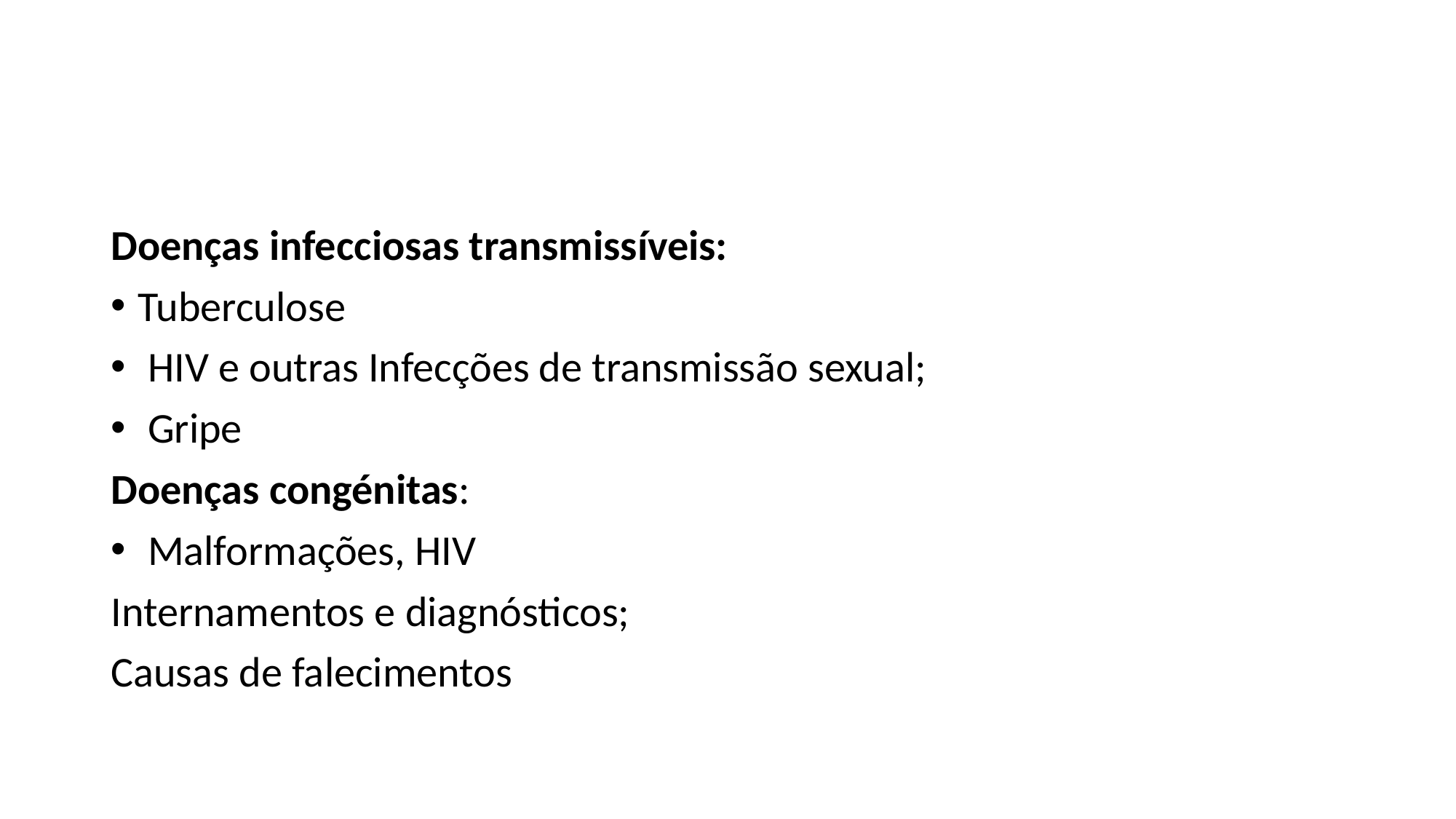

#
Doenças infecciosas transmissíveis:
Tuberculose
 HIV e outras Infecções de transmissão sexual;
 Gripe
Doenças congénitas:
 Malformações, HIV
Internamentos e diagnósticos;
Causas de falecimentos